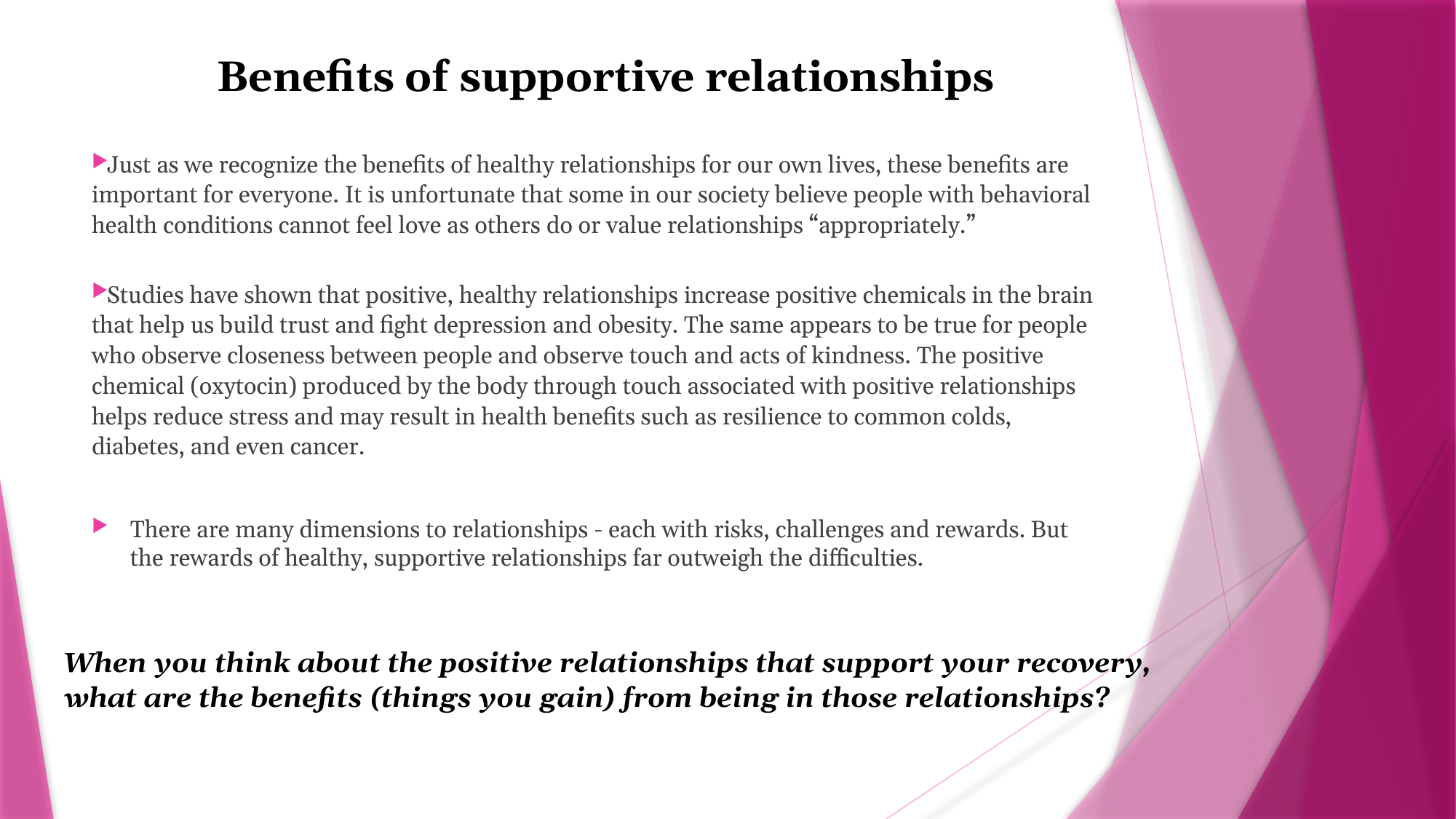

# Benefits of supportive relationships
Just as we recognize the benefits of healthy relationships for our own lives, these benefits are important for everyone. It is unfortunate that some in our society believe people with behavioral health conditions cannot feel love as others do or value relationships “appropriately.”
Studies have shown that positive, healthy relationships increase positive chemicals in the brain that help us build trust and fight depression and obesity. The same appears to be true for people who observe closeness between people and observe touch and acts of kindness. The positive chemical (oxytocin) produced by the body through touch associated with positive relationships helps reduce stress and may result in health benefits such as resilience to common colds, diabetes, and even cancer.
There are many dimensions to relationships - each with risks, challenges and rewards. But the rewards of healthy, supportive relationships far outweigh the difficulties.
When you think about the positive relationships that support your recovery, what are the benefits (things you gain) from being in those relationships?